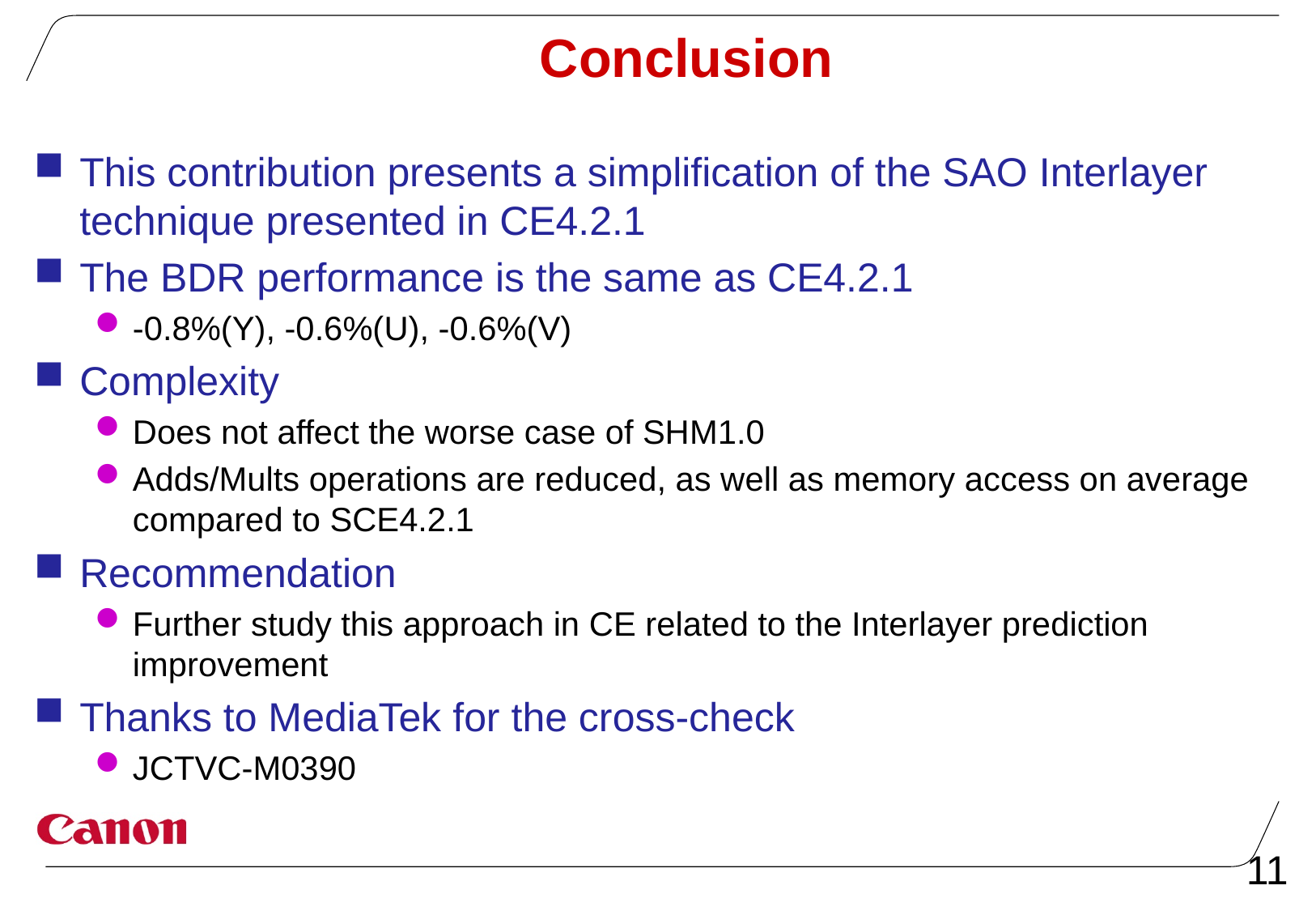

# Conclusion
This contribution presents a simplification of the SAO Interlayer technique presented in CE4.2.1
The BDR performance is the same as CE4.2.1
-0.8%(Y), -0.6%(U), -0.6%(V)
Complexity
Does not affect the worse case of SHM1.0
Adds/Mults operations are reduced, as well as memory access on average compared to SCE4.2.1
Recommendation
Further study this approach in CE related to the Interlayer prediction improvement
Thanks to MediaTek for the cross-check
JCTVC-M0390

11